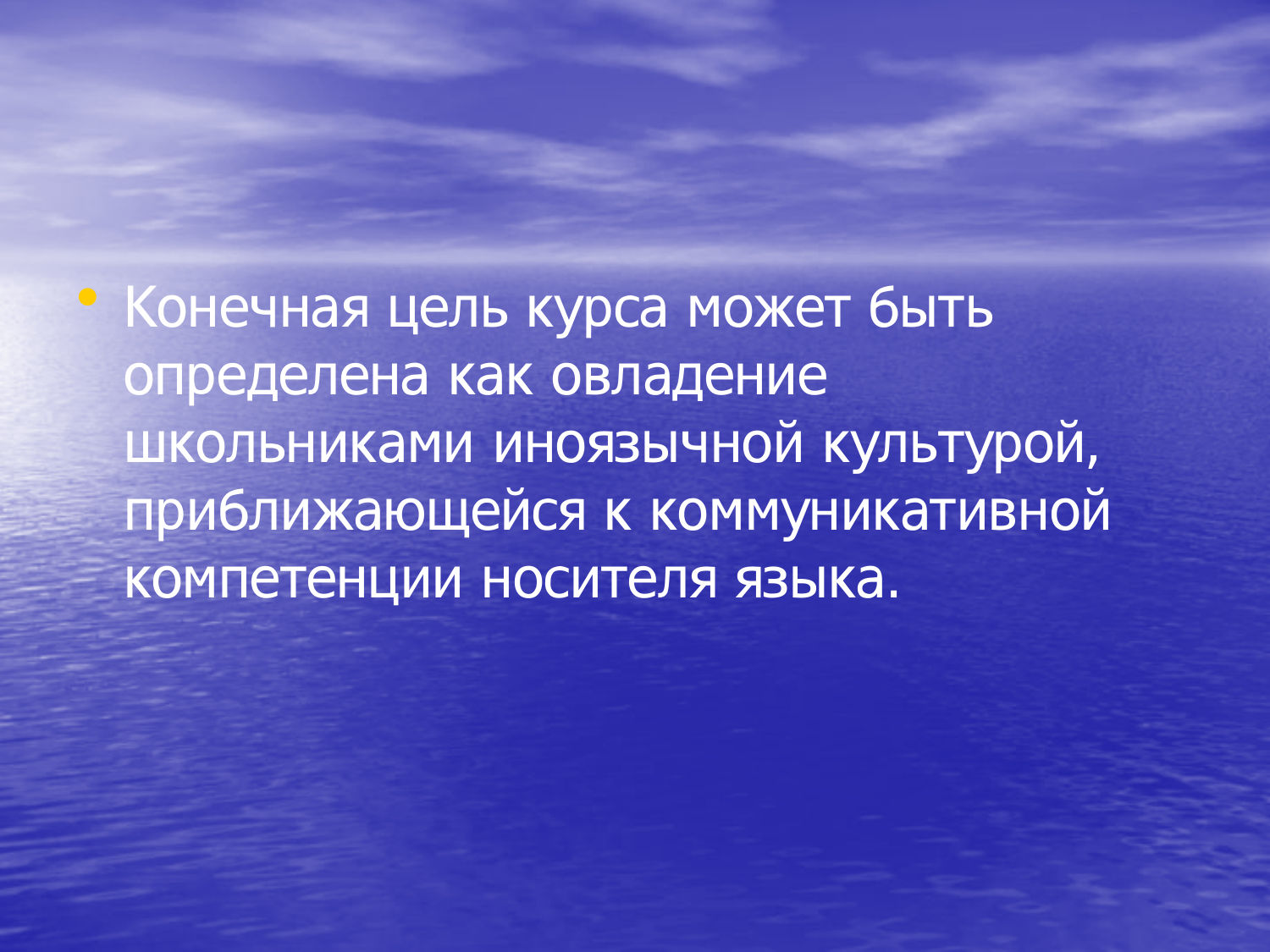

#
Конечная цель курса может быть определена как овладение школьниками иноязычной культурой, приближающейся к коммуникативной компетенции носителя языка.